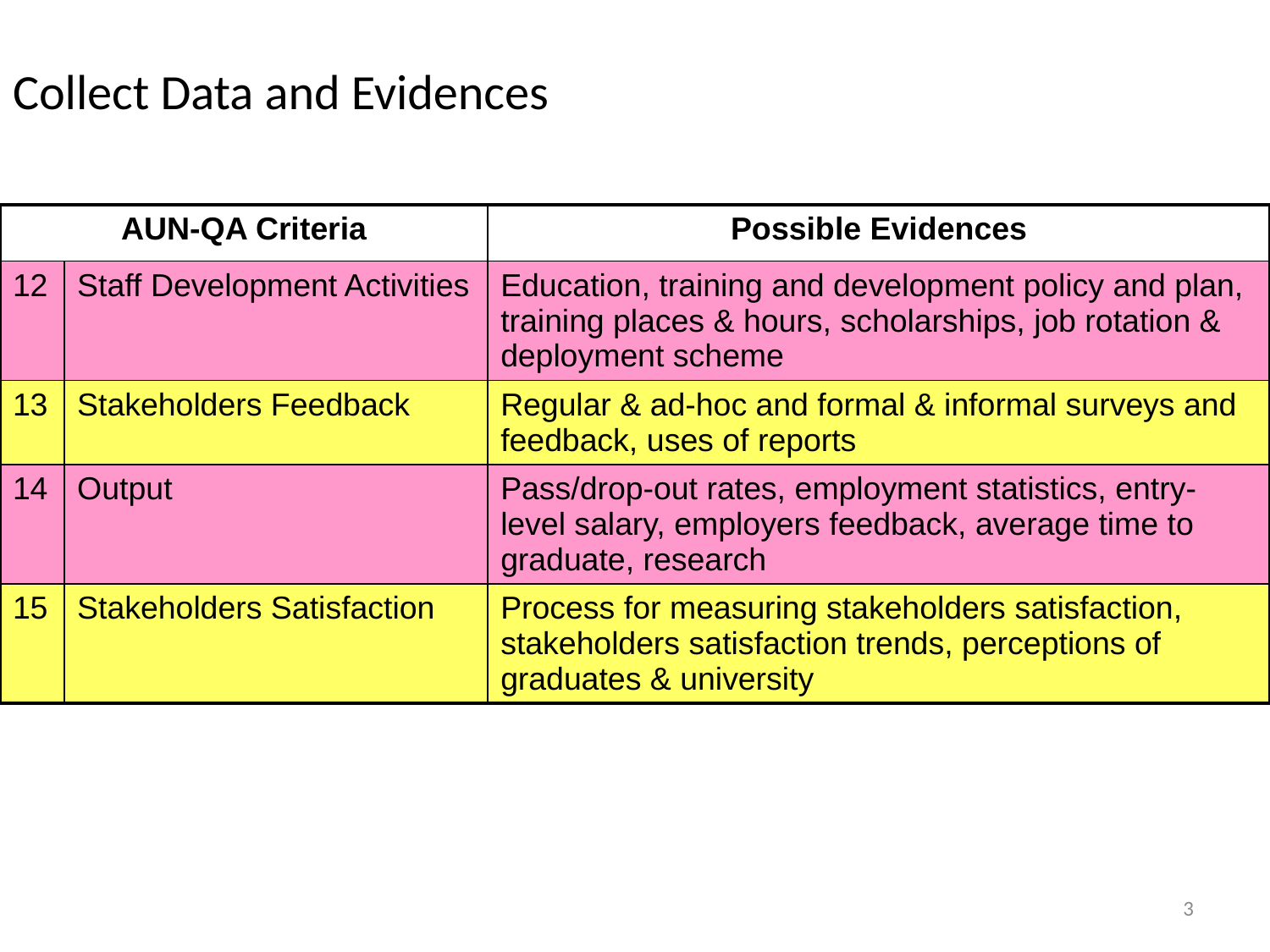

# Collect Data and Evidences
| AUN-QA Criteria |  | Possible Evidences |
| --- | --- | --- |
| 12 | Staff Development Activities | Education, training and development policy and plan, training places & hours, scholarships, job rotation & deployment scheme |
| 13 | Stakeholders Feedback | Regular & ad-hoc and formal & informal surveys and feedback, uses of reports |
| 14 | Output | Pass/drop-out rates, employment statistics, entry-level salary, employers feedback, average time to graduate, research |
| 15 | Stakeholders Satisfaction | Process for measuring stakeholders satisfaction, stakeholders satisfaction trends, perceptions of graduates & university |
3
Do
P53-66